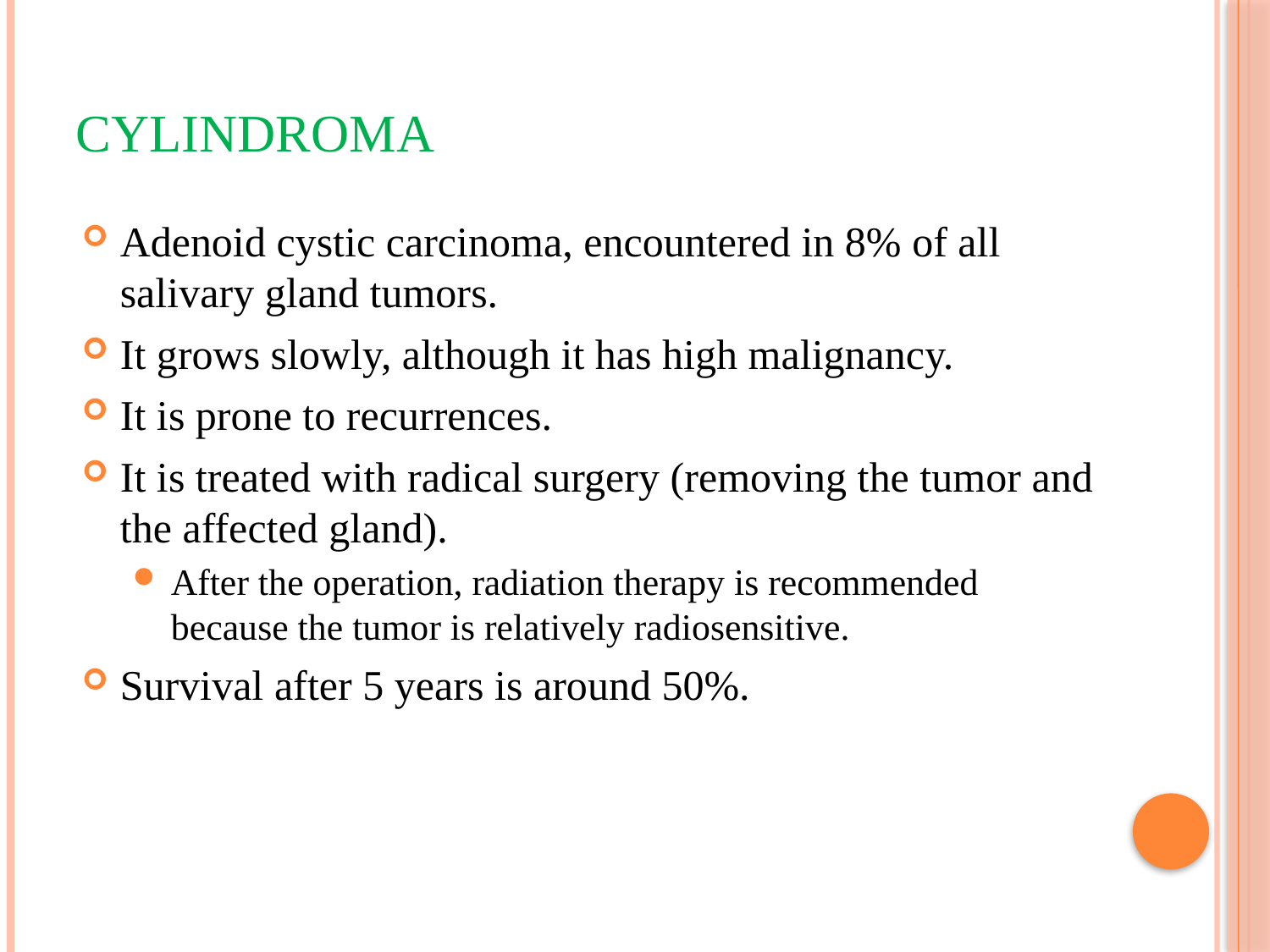

# Cylindroma
Adenoid cystic carcinoma, encountered in 8% of all salivary gland tumors.
It grows slowly, although it has high malignancy.
It is prone to recurrences.
It is treated with radical surgery (removing the tumor and the affected gland).
After the operation, radiation therapy is recommended because the tumor is relatively radiosensitive.
Survival after 5 years is around 50%.